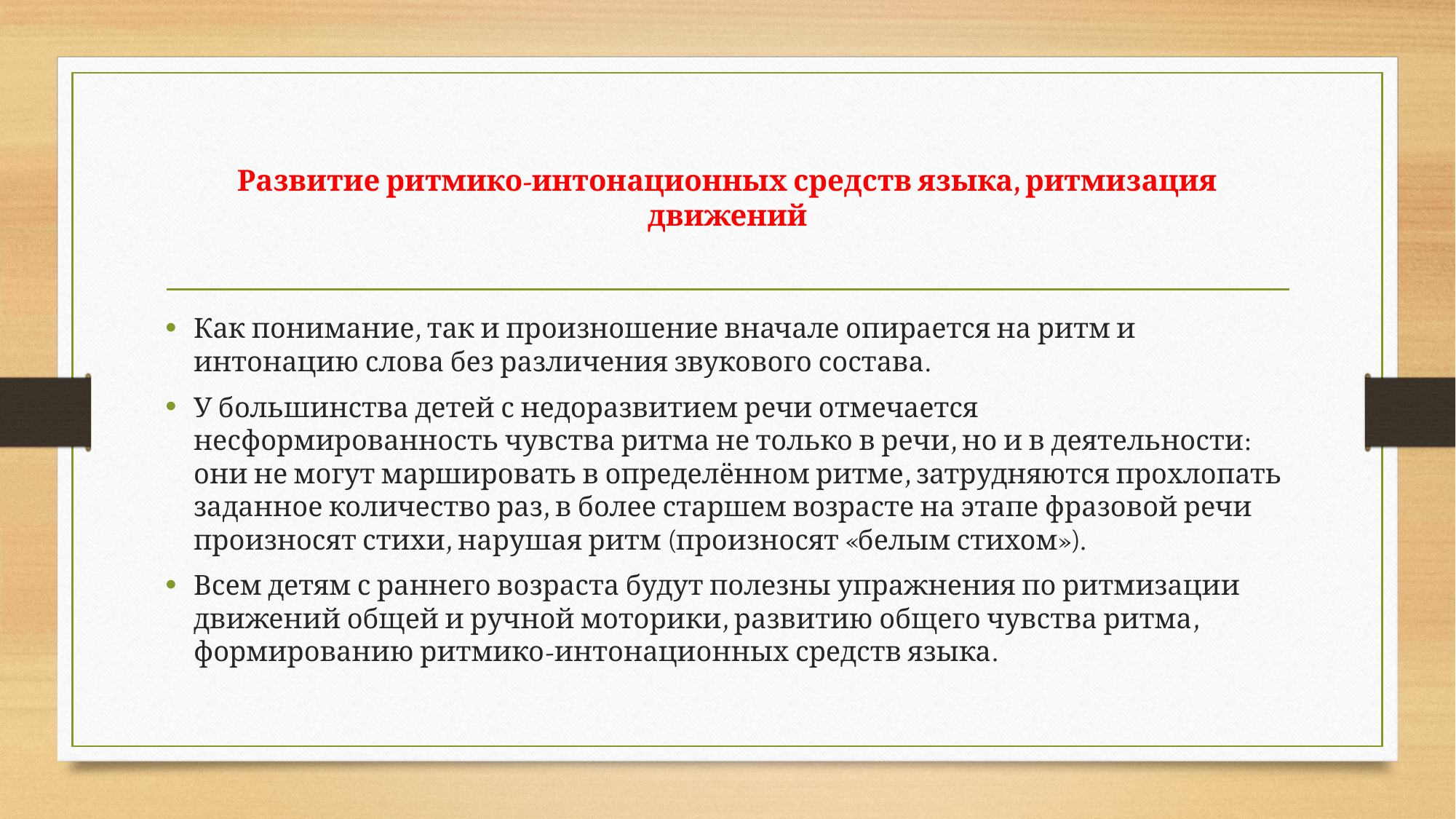

# Развитие ритмико-интонационных средств языка, ритмизация движений
Как понимание, так и произношение вначале опирается на ритм и интонацию слова без различения звукового состава.
У большинства детей с недоразвитием речи отмечается несформированность чувства ритма не только в речи, но и в деятельности: они не могут маршировать в определённом ритме, затрудняются прохлопать заданное количество раз, в более старшем возрасте на этапе фразовой речи произносят стихи, нарушая ритм (произносят «белым стихом»).
Всем детям с раннего возраста будут полезны упражнения по ритмизации движений общей и ручной моторики, развитию общего чувства ритма, формированию ритмико-интонационных средств языка.